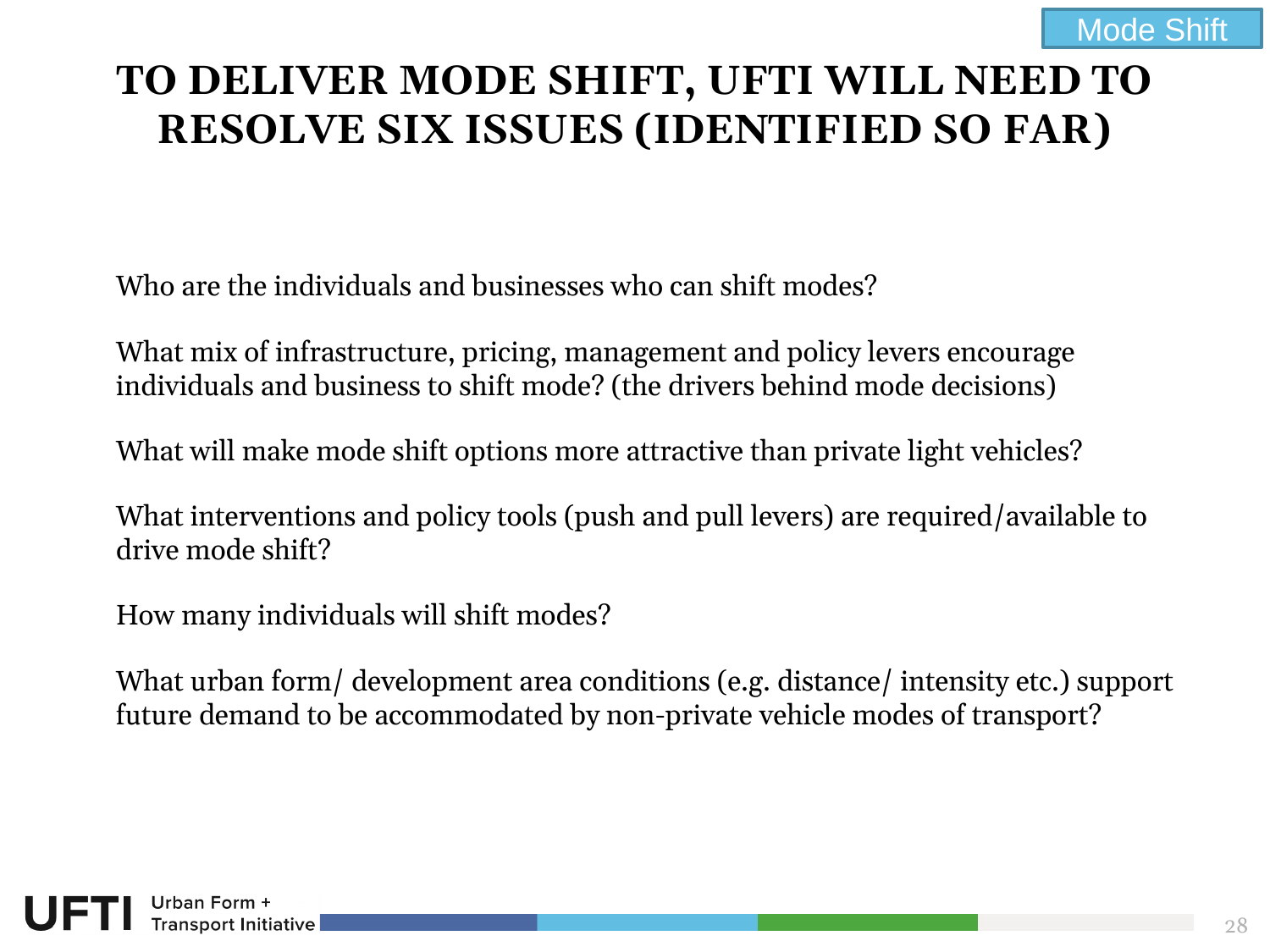

Mode Shift
# To deliver MODE SHIFT, UFTI will need to resolve six issues (identified so far)

Who are the individuals and businesses who can shift modes?
What mix of infrastructure, pricing, management and policy levers encourage individuals and business to shift mode? (the drivers behind mode decisions)
What will make mode shift options more attractive than private light vehicles?
What interventions and policy tools (push and pull levers) are required/available to drive mode shift?
How many individuals will shift modes?
What urban form/ development area conditions (e.g. distance/ intensity etc.) support future demand to be accommodated by non-private vehicle modes of transport?

28